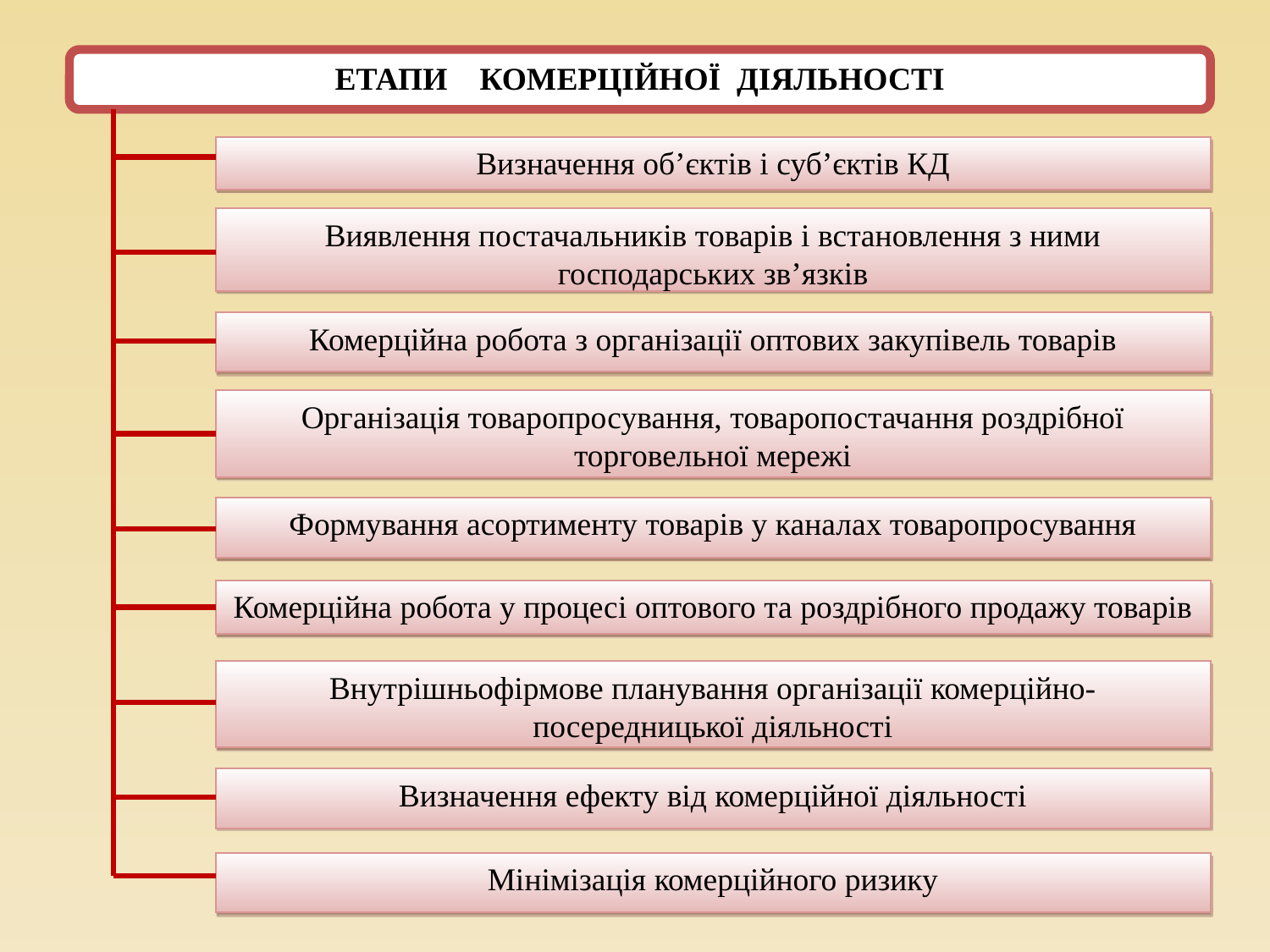

Етапи    комерційної  діяльності

Визначення об’єктів і суб’єктів КД

Виявлення постачальників товарів і встановлення з ними господарських зв’язків

Комерційна робота з організації оптових закупівель товарів

Організація товаропросування, товаропостачання роздрібної торговельної мережі

Формування асортименту товарів у каналах товаропросування

Комерційна робота у процесі оптового та роздрібного продажу товарів

Внутрішньофірмове планування організації комерційно-посередницької діяльності

Визначення ефекту від комерційної діяльності

Мінімізація комерційного ризику